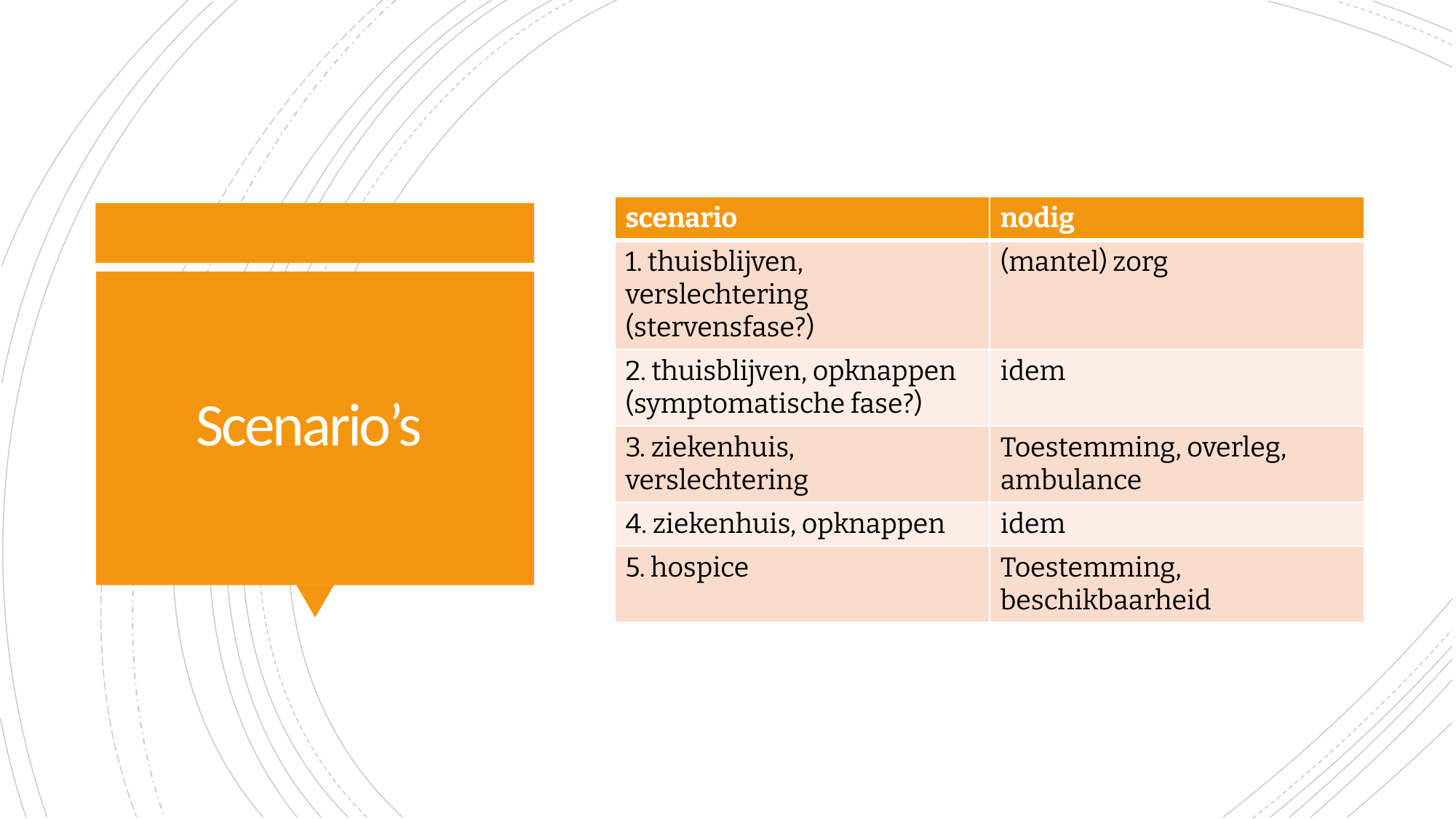

| scenario | nodig |
| --- | --- |
| 1. thuisblijven, verslechtering (stervensfase?) | (mantel) zorg |
| 2. thuisblijven, opknappen (symptomatische fase?) | idem |
| 3. ziekenhuis, verslechtering | Toestemming, overleg, ambulance |
| 4. ziekenhuis, opknappen | idem |
| 5. hospice | Toestemming, beschikbaarheid |
# Scenario’s